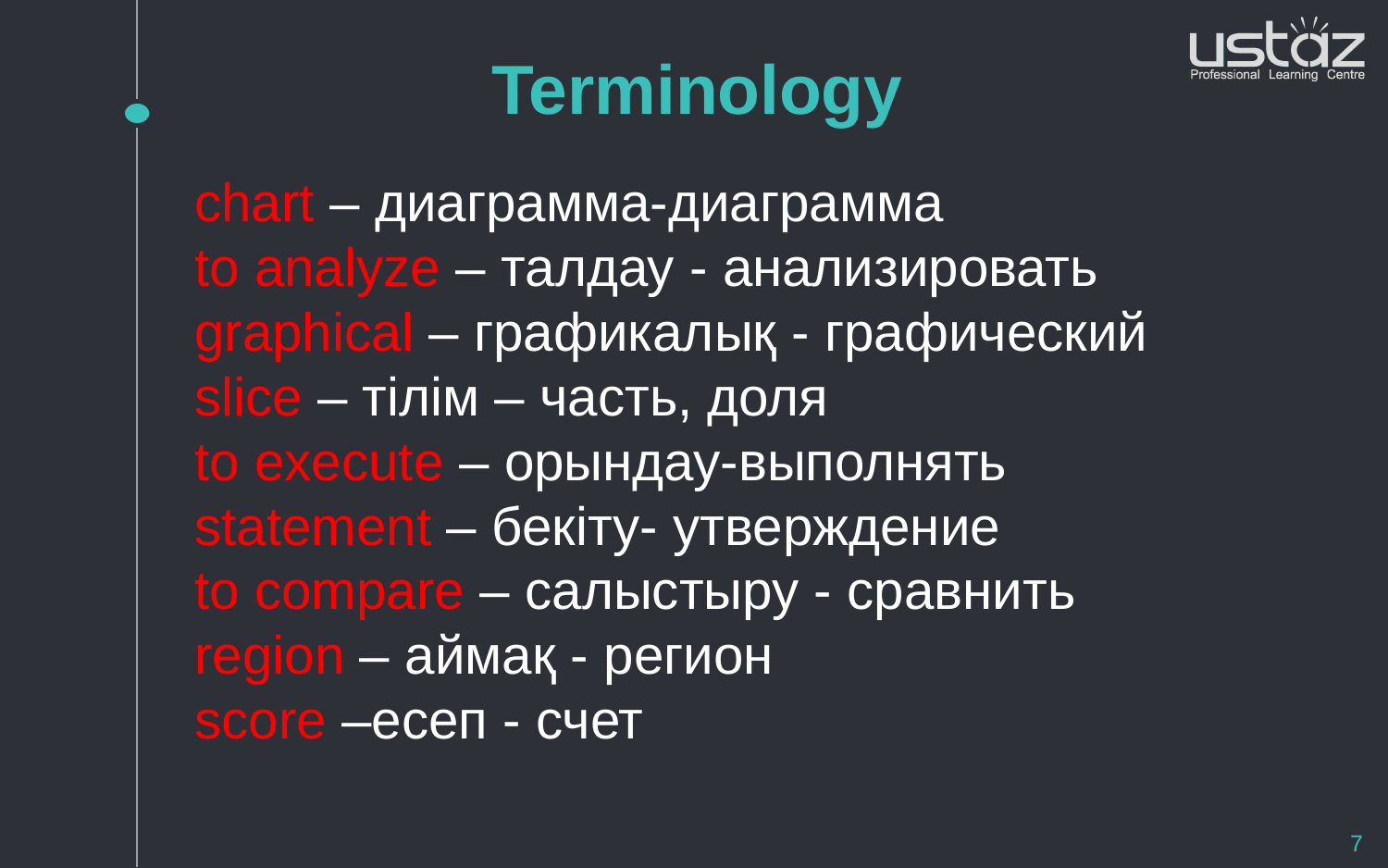

# Terminology
chart – диаграмма-диаграмма
to analyze – талдау - анализировать
graphical – графикалық - графический
slice – тілім – часть, доля
to execute – орындау-выполнять
statement – бекіту- утверждение
to compare – салыстыру - сравнить
region – аймақ - регион
score –есеп - счет
7